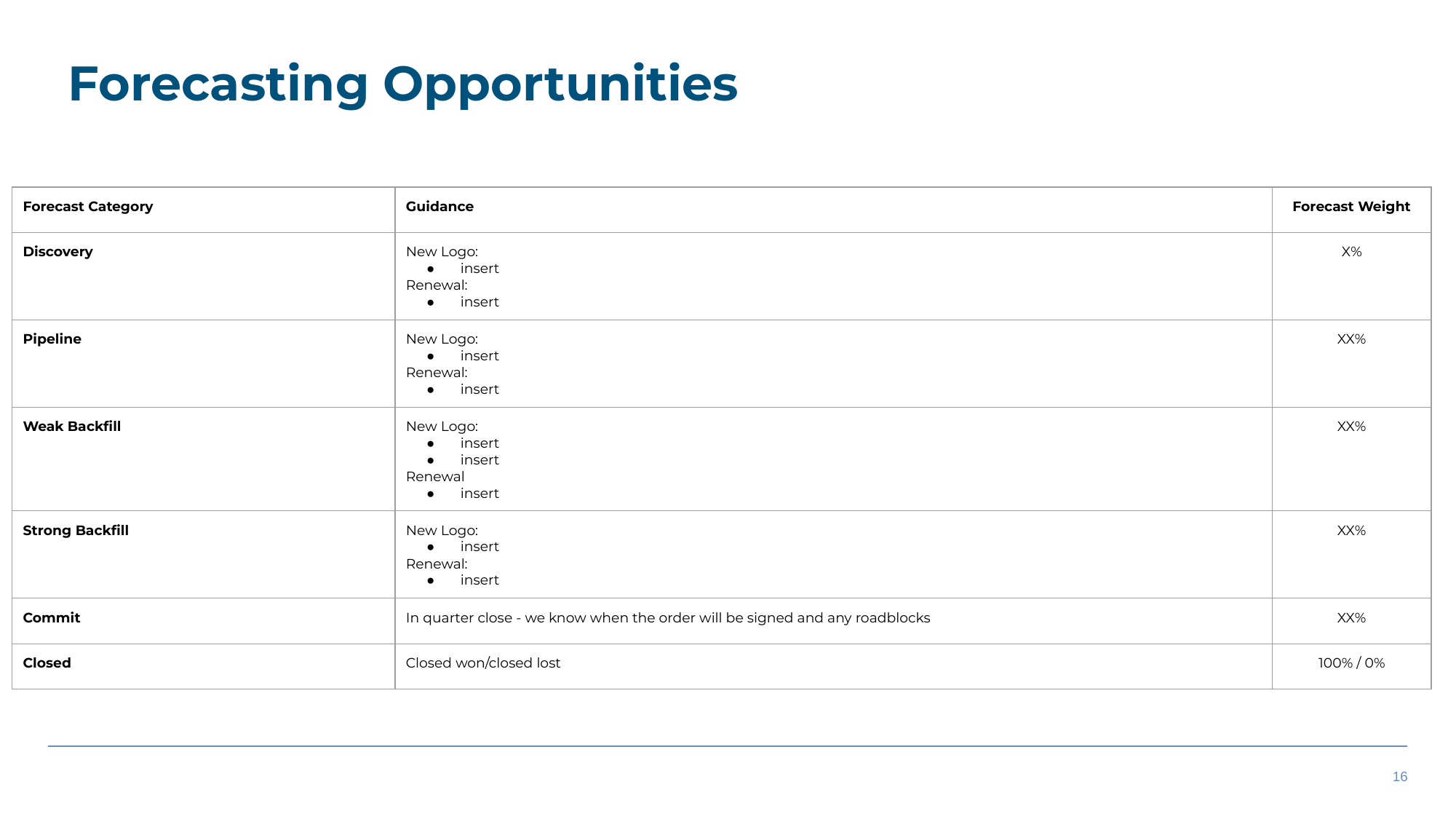

Forecasting Opportunities
| Forecast Category | Guidance | Forecast Weight |
| --- | --- | --- |
| Discovery | New Logo: insert Renewal: insert | X% |
| Pipeline | New Logo: insert Renewal: insert | XX% |
| Weak Backfill | New Logo: insert insert Renewal insert | XX% |
| Strong Backfill | New Logo: insert Renewal: insert | XX% |
| Commit | In quarter close - we know when the order will be signed and any roadblocks | XX% |
| Closed | Closed won/closed lost | 100% / 0% |